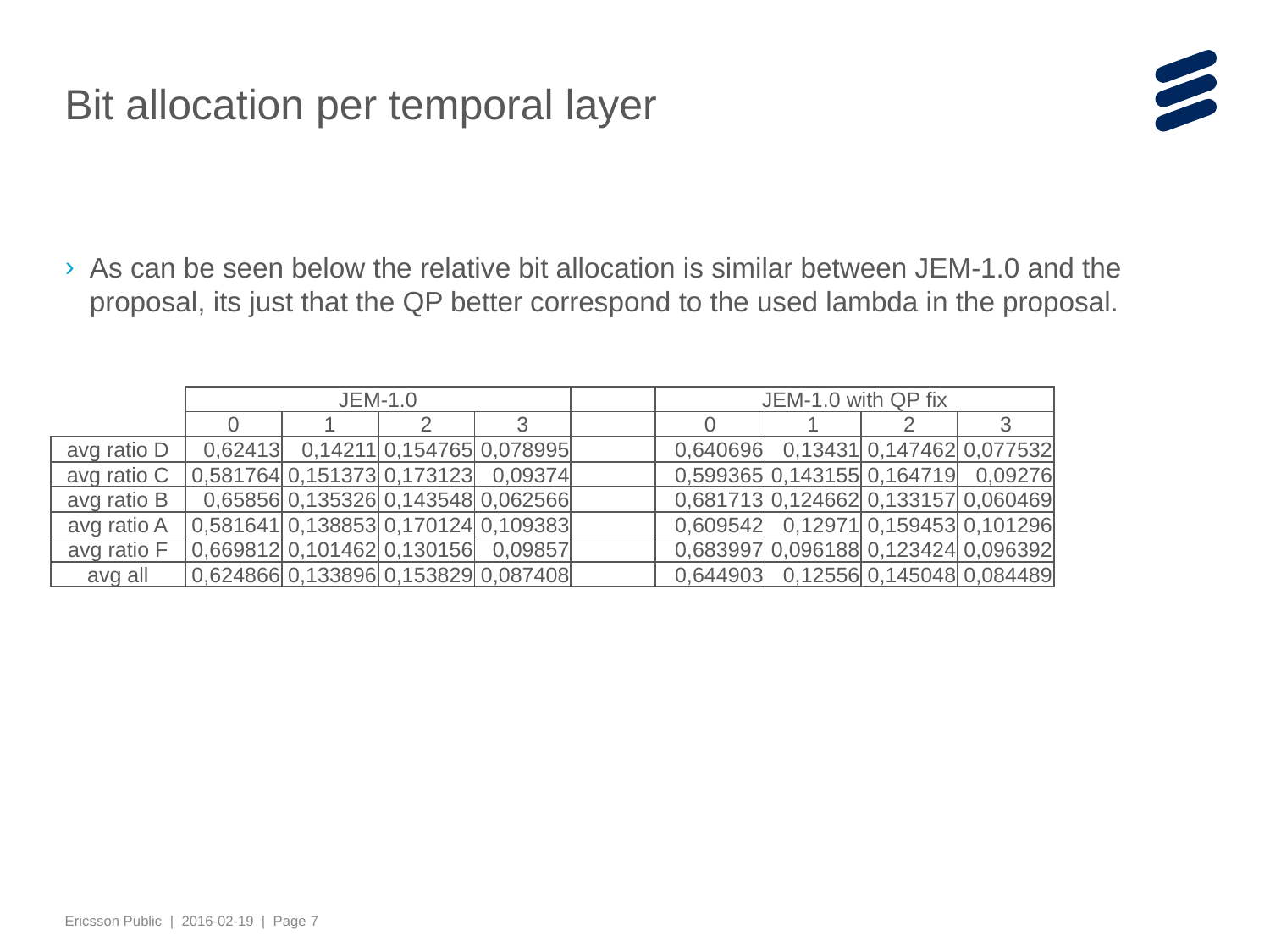

# Bit allocation per temporal layer
As can be seen below the relative bit allocation is similar between JEM-1.0 and the proposal, its just that the QP better correspond to the used lambda in the proposal.

|  | JEM-1.0 |  |  |  |  | JEM-1.0 with QP fix |  |  |  |
| --- | --- | --- | --- | --- | --- | --- | --- | --- | --- |
|  | 0 | 1 | 2 | 3 |  | 0 | 1 | 2 | 3 |
| avg ratio D | 0,62413 | 0,14211 | 0,154765 | 0,078995 |  | 0,640696 | 0,13431 | 0,147462 | 0,077532 |
| avg ratio C | 0,581764 | 0,151373 | 0,173123 | 0,09374 |  | 0,599365 | 0,143155 | 0,164719 | 0,09276 |
| avg ratio B | 0,65856 | 0,135326 | 0,143548 | 0,062566 |  | 0,681713 | 0,124662 | 0,133157 | 0,060469 |
| avg ratio A | 0,581641 | 0,138853 | 0,170124 | 0,109383 |  | 0,609542 | 0,12971 | 0,159453 | 0,101296 |
| avg ratio F | 0,669812 | 0,101462 | 0,130156 | 0,09857 |  | 0,683997 | 0,096188 | 0,123424 | 0,096392 |
| avg all | 0,624866 | 0,133896 | 0,153829 | 0,087408 |  | 0,644903 | 0,12556 | 0,145048 | 0,084489 |